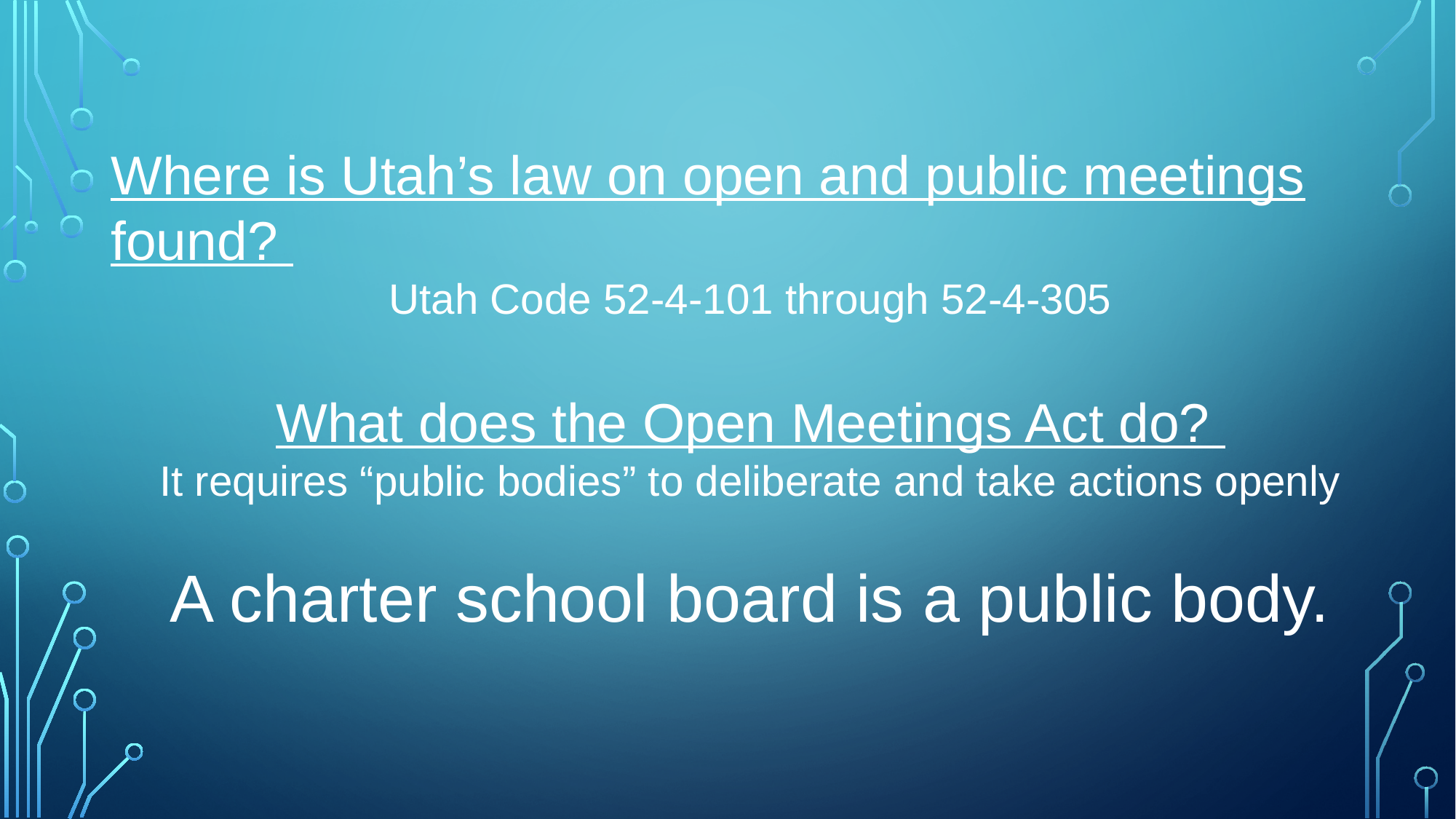

Where is Utah’s law on open and public meetings found?
Utah Code 52-4-101 through 52-4-305

What does the Open Meetings Act do?
It requires “public bodies” to deliberate and take actions openly

A charter school board is a public body.